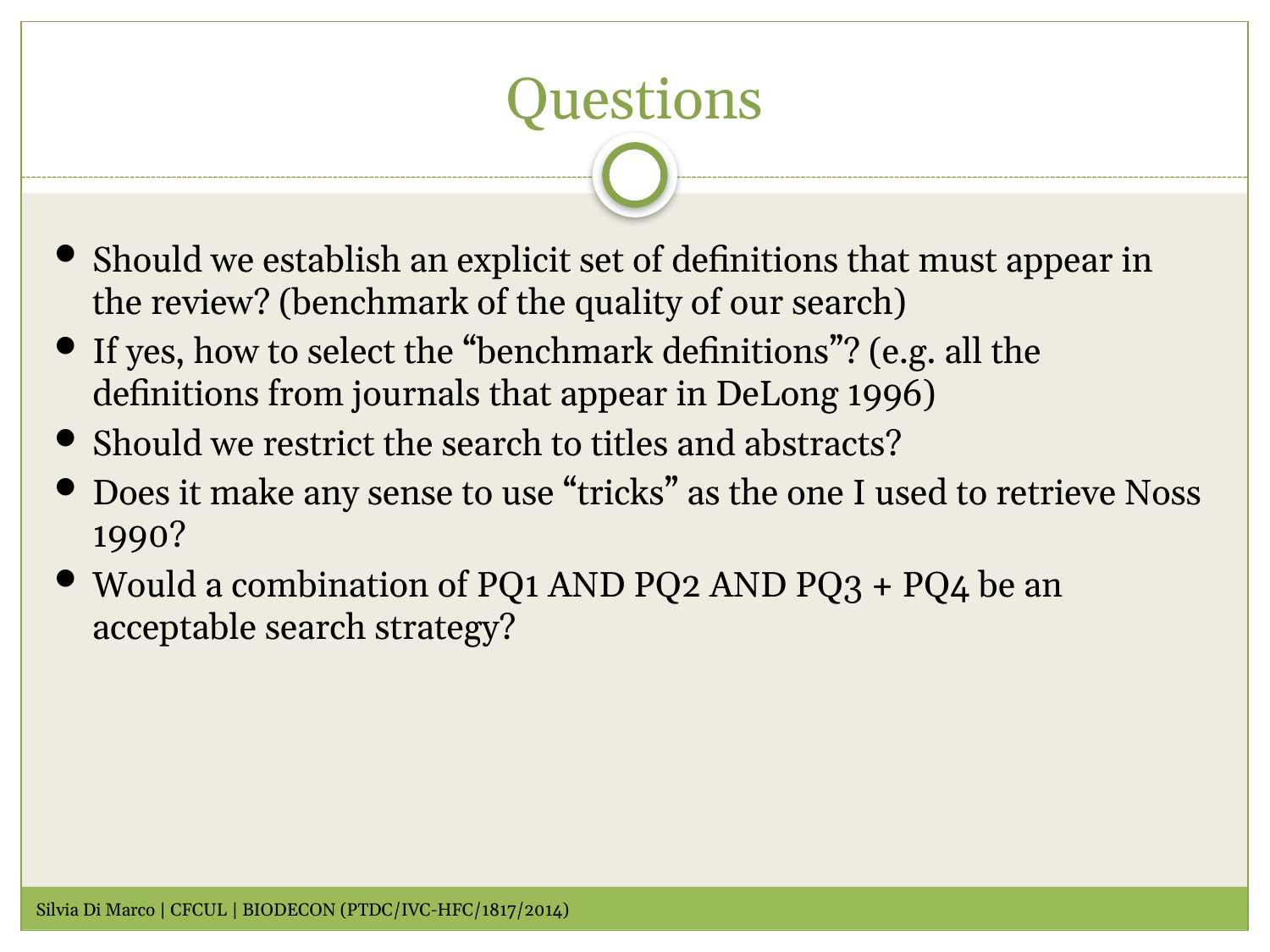

# Questions
Should we establish an explicit set of definitions that must appear in the review? (benchmark of the quality of our search)
If yes, how to select the “benchmark definitions”? (e.g. all the definitions from journals that appear in DeLong 1996)
Should we restrict the search to titles and abstracts?
Does it make any sense to use “tricks” as the one I used to retrieve Noss 1990?
Would a combination of PQ1 AND PQ2 AND PQ3 + PQ4 be an acceptable search strategy?
Silvia Di Marco | CFCUL | BIODECON (PTDC/IVC-HFC/1817/2014)